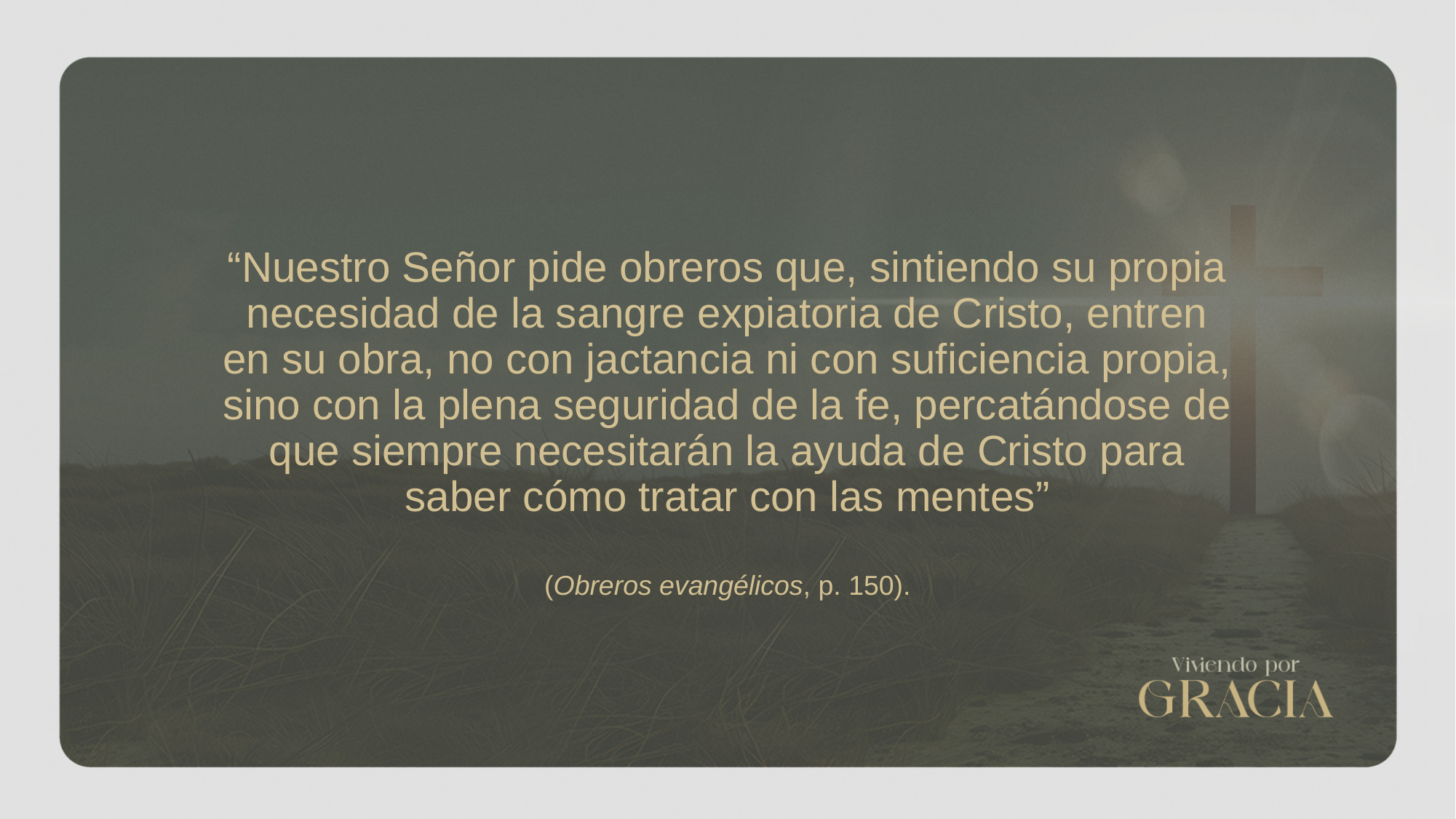

“Nuestro Señor pide obreros que, sintiendo su propia necesidad de la sangre expiatoria de Cristo, entren en su obra, no con jactancia ni con suficiencia propia, sino con la plena seguridad de la fe, percatándose de que siempre necesitarán la ayuda de Cristo para saber cómo tratar con las mentes”
(Obreros evangélicos, p. 150).